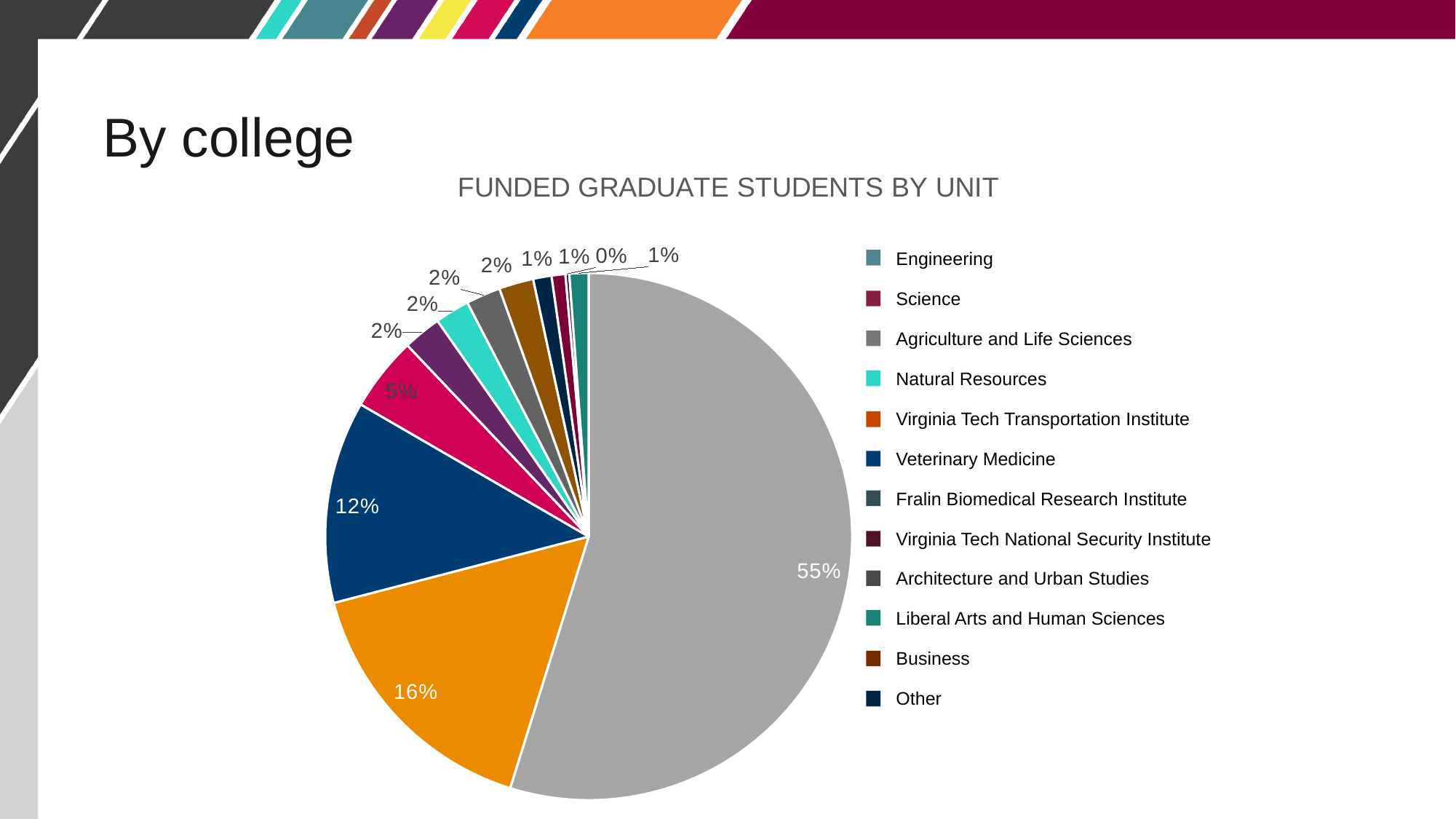

# By college

### Chart: FUNDED GRADUATE STUDENTS BY UNIT

| Category |  |
|---|---|
| Engineering | 1166.0 |
| Science | 343.0 |
| Agriculture & Life Sciences | 264.0 |
| Natural Resources | 97.0 |
| Virginia Tech Transportation Institute | 50.0 |
| Veterinary Medicine | 45.0 |
| Fralin Biomedical Research Institute | 45.0 |
| Virginia Tech National Security Institute | 45.0 |
| Architecture & Urban Studies | 24.0 |
| Liberal Arts and Human Sciences | 18.0 |
| Business | 5.0 |
| Other | 25.0 |
Engineering
Science
Agriculture and Life Sciences
Natural Resources
Virginia Tech Transportation Institute
Veterinary Medicine
Fralin Biomedical Research Institute
Virginia Tech National Security Institute
Architecture and Urban Studies
Liberal Arts and Human Sciences
Business
Other